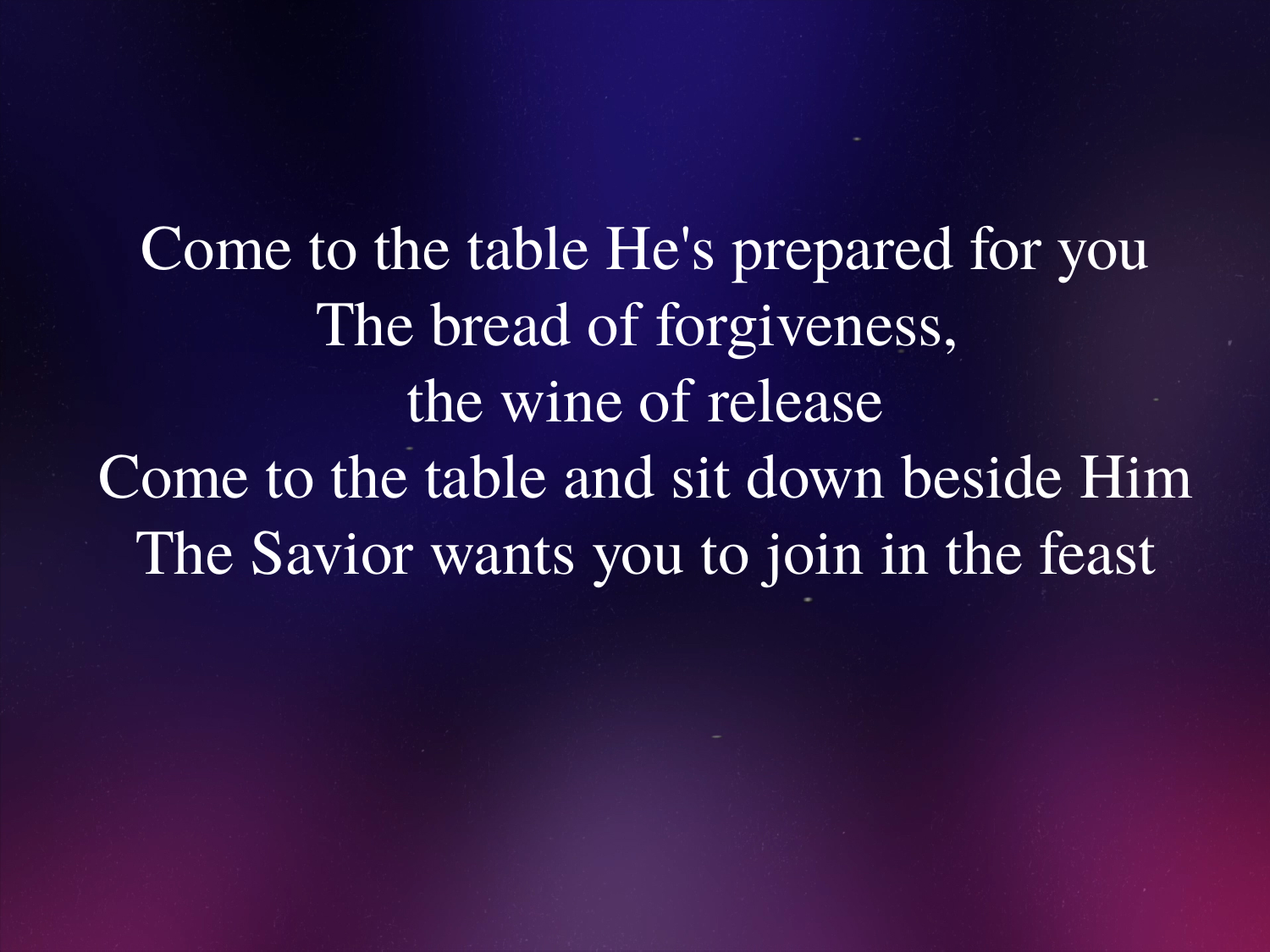

# Come to the table He's prepared for you The bread of forgiveness, the wine of release Come to the table and sit down beside Him The Savior wants you to join in the feast